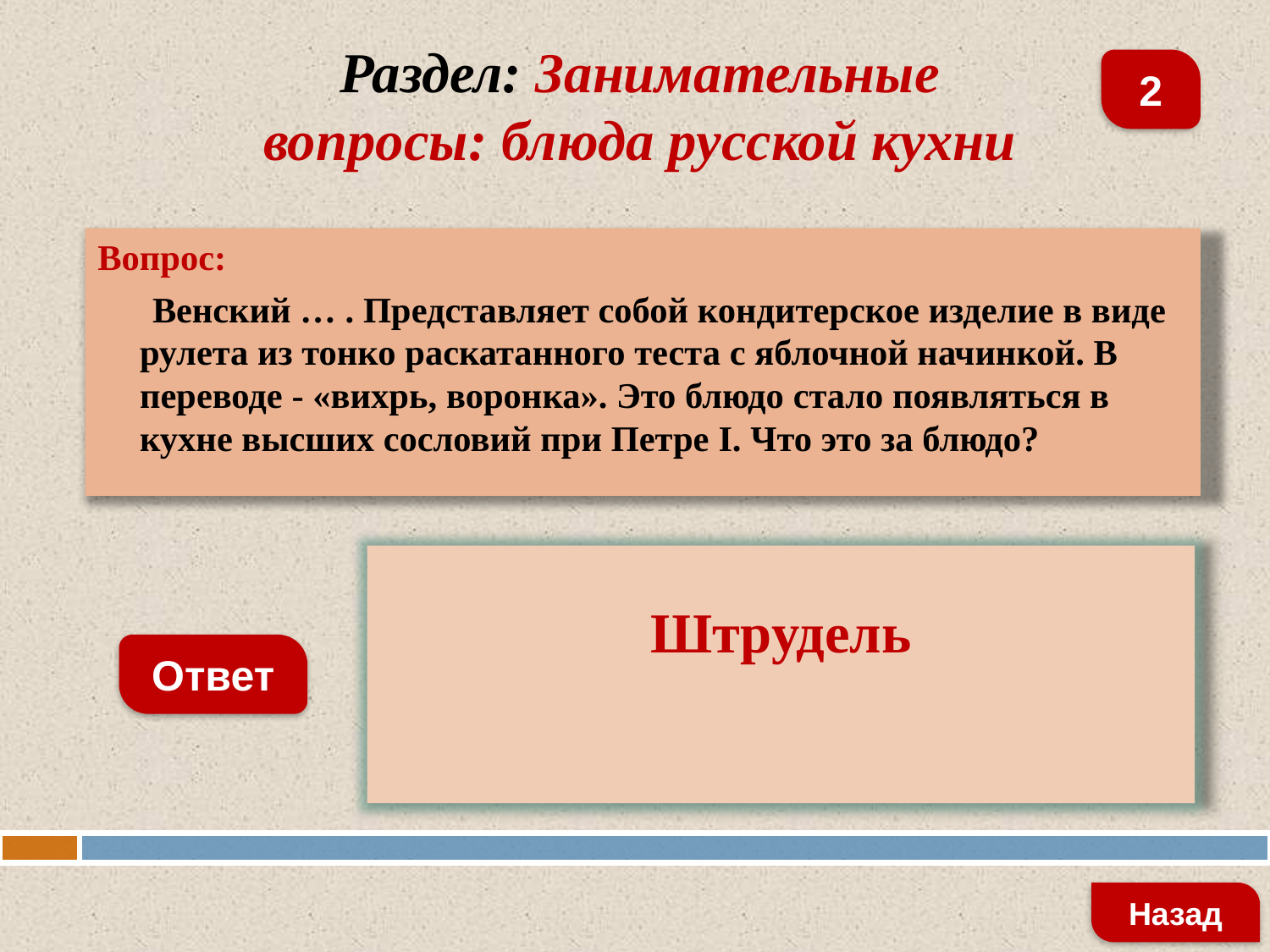

2
Раздел: Занимательные вопросы: блюда русской кухни
Вопрос:
      Венский … . Представляет собой кондитерское изделие в виде рулета из тонко раскатанного теста с яблочной начинкой. В переводе - «вихрь, воронка». Это блюдо стало появляться в кухне высших сословий при Петре I. Что это за блюдо?

Штрудель
Ответ

Назад